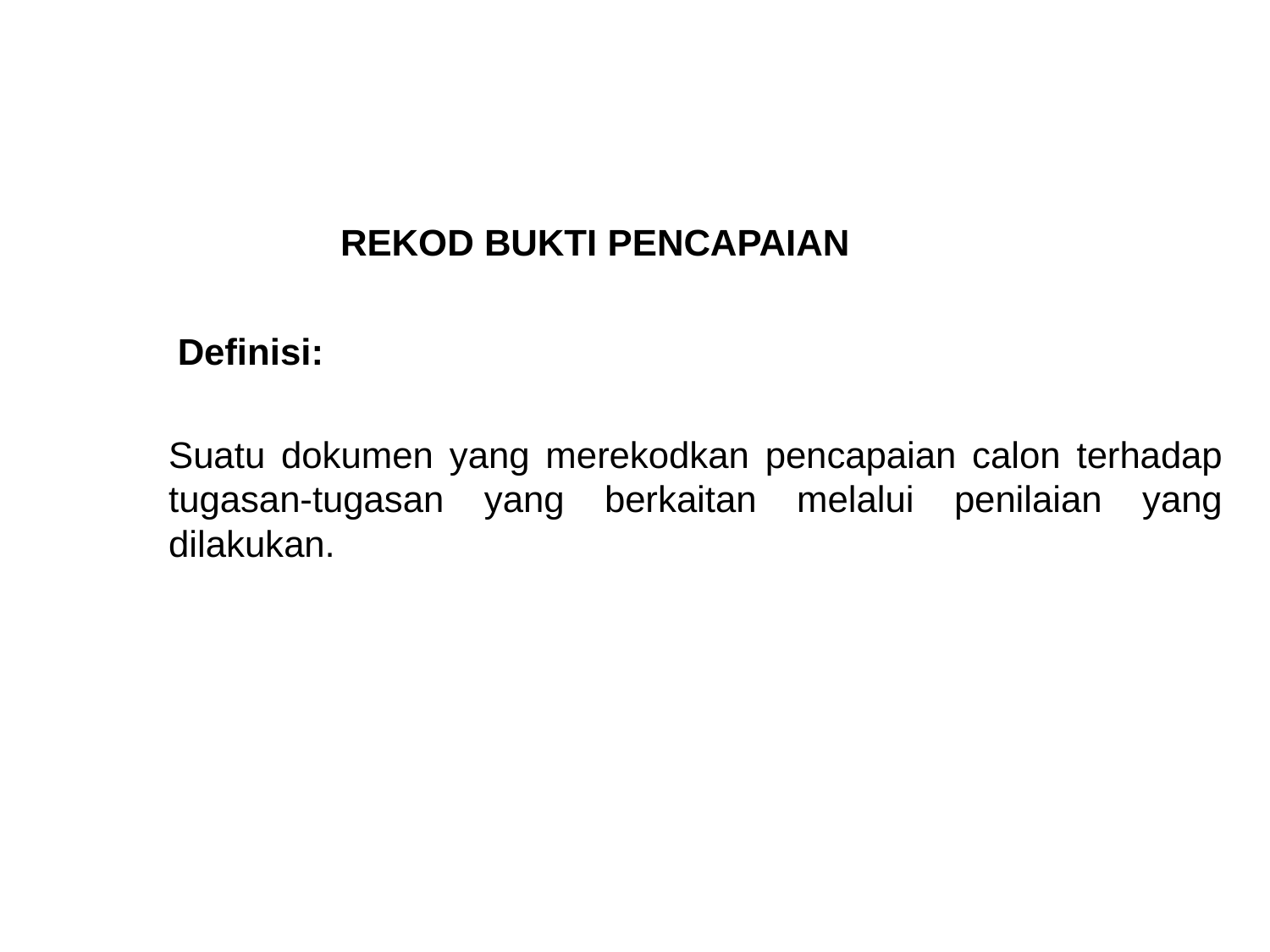

REKOD BUKTI PENCAPAIAN
Definisi:
Suatu dokumen yang merekodkan pencapaian calon terhadap tugasan-tugasan yang berkaitan melalui penilaian yang dilakukan.